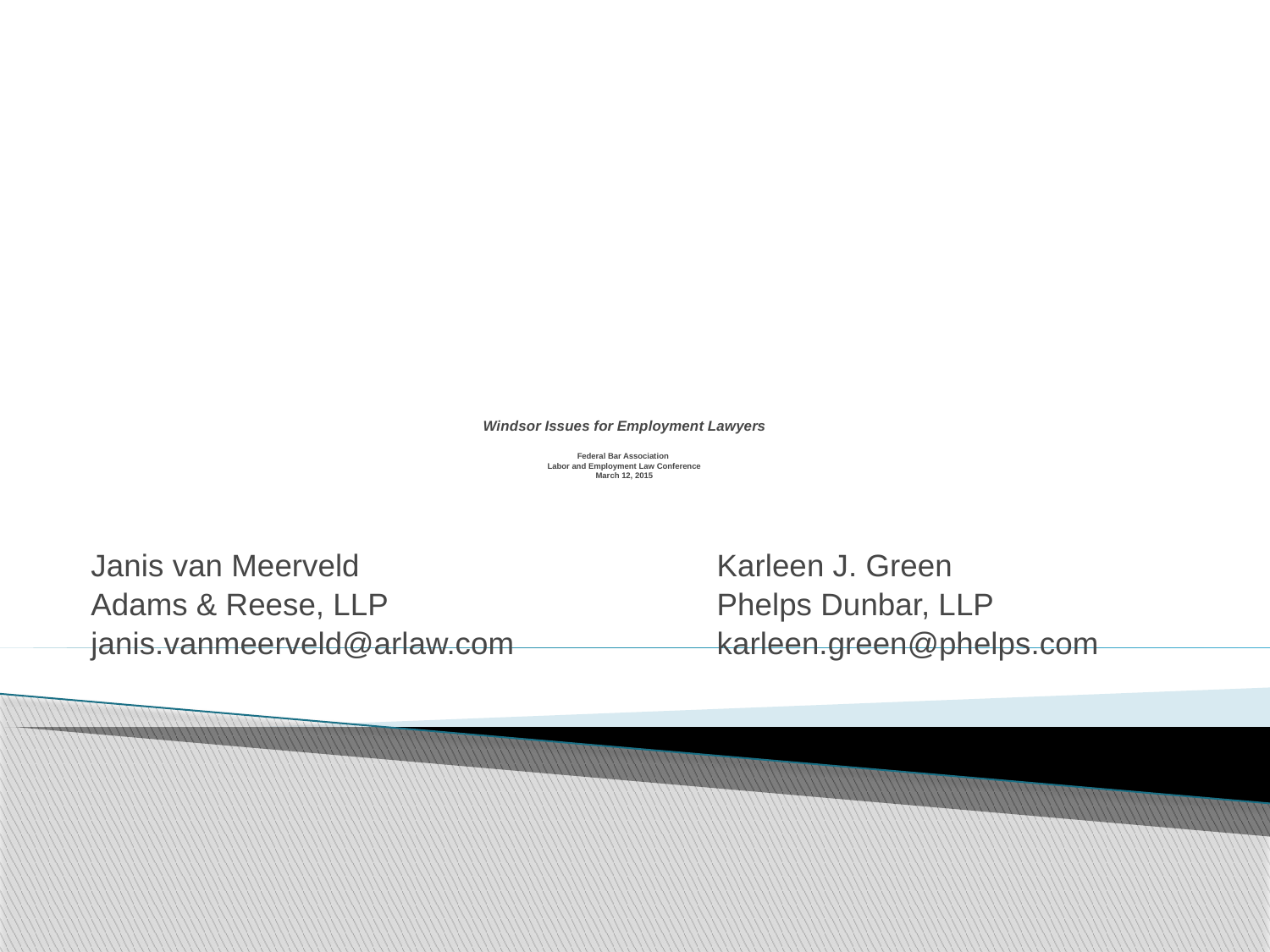

# Windsor Issues for Employment Lawyers Federal Bar Association Labor and Employment Law Conference March 12, 2015
Janis van Meerveld
Adams & Reese, LLP
janis.vanmeerveld@arlaw.com

       Karleen J. Green
       Phelps Dunbar, LLP
       karleen.green@phelps.com